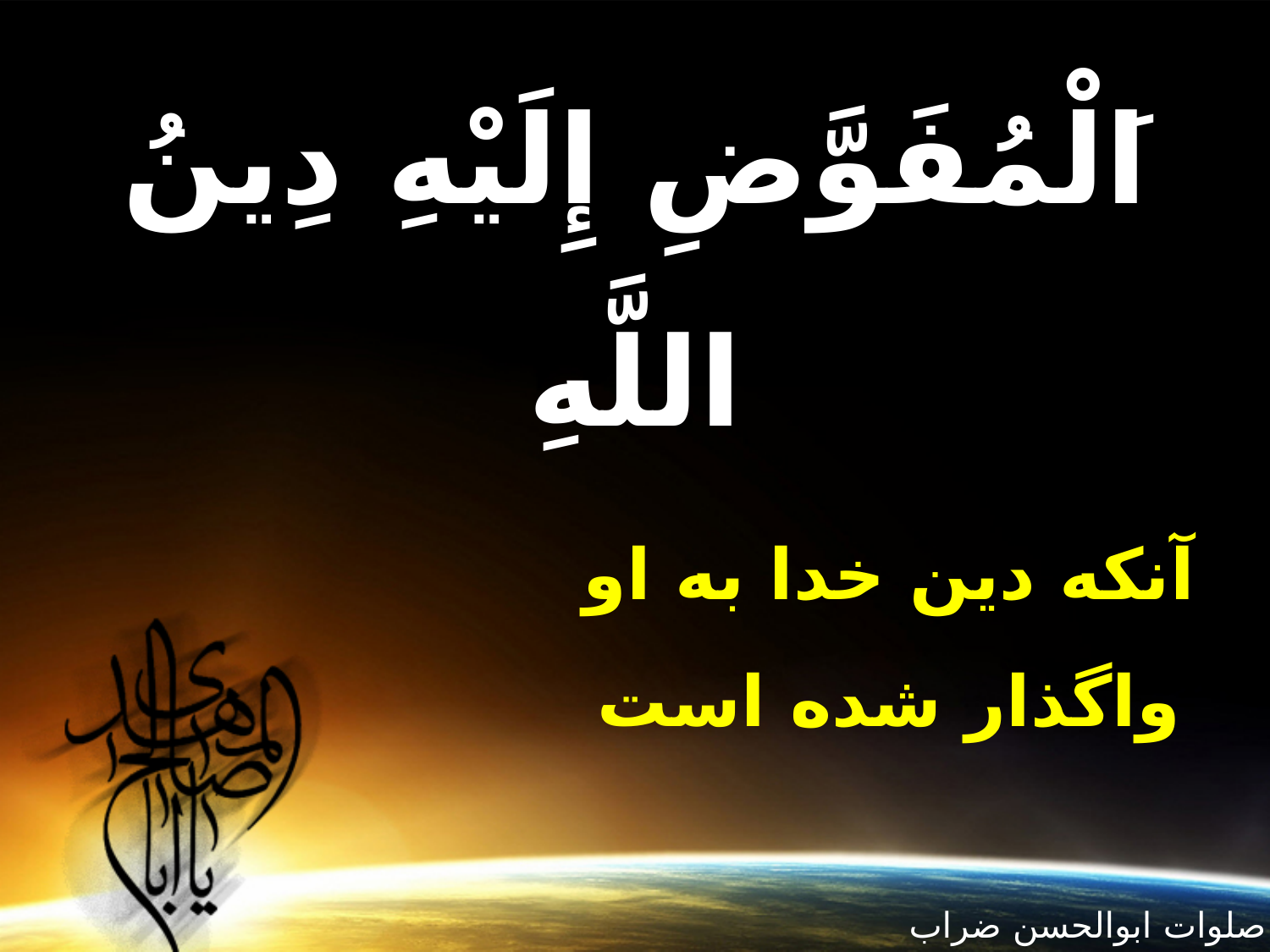

اَلْمُفَوَّضِ إِلَيْهِ دِينُ اللَّهِ‏
آنكه دين خدا به او واگذار شده است